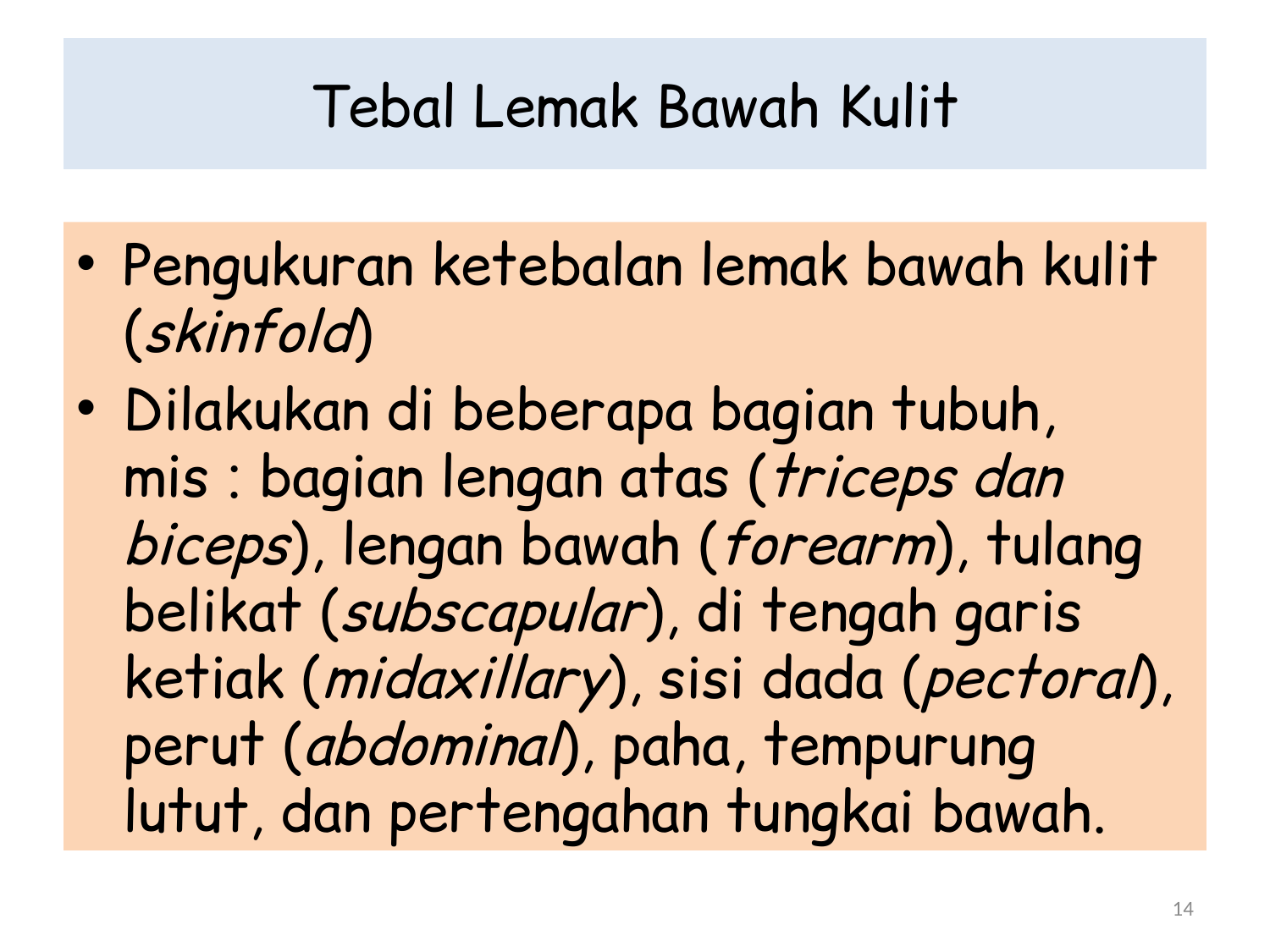

# Tebal Lemak Bawah Kulit
Pengukuran ketebalan lemak bawah kulit (skinfold)
Dilakukan di beberapa bagian tubuh, mis : bagian lengan atas (triceps dan biceps), lengan bawah (forearm), tulang belikat (subscapular), di tengah garis ketiak (midaxillary), sisi dada (pectoral), perut (abdominal), paha, tempurung lutut, dan pertengahan tungkai bawah.

14